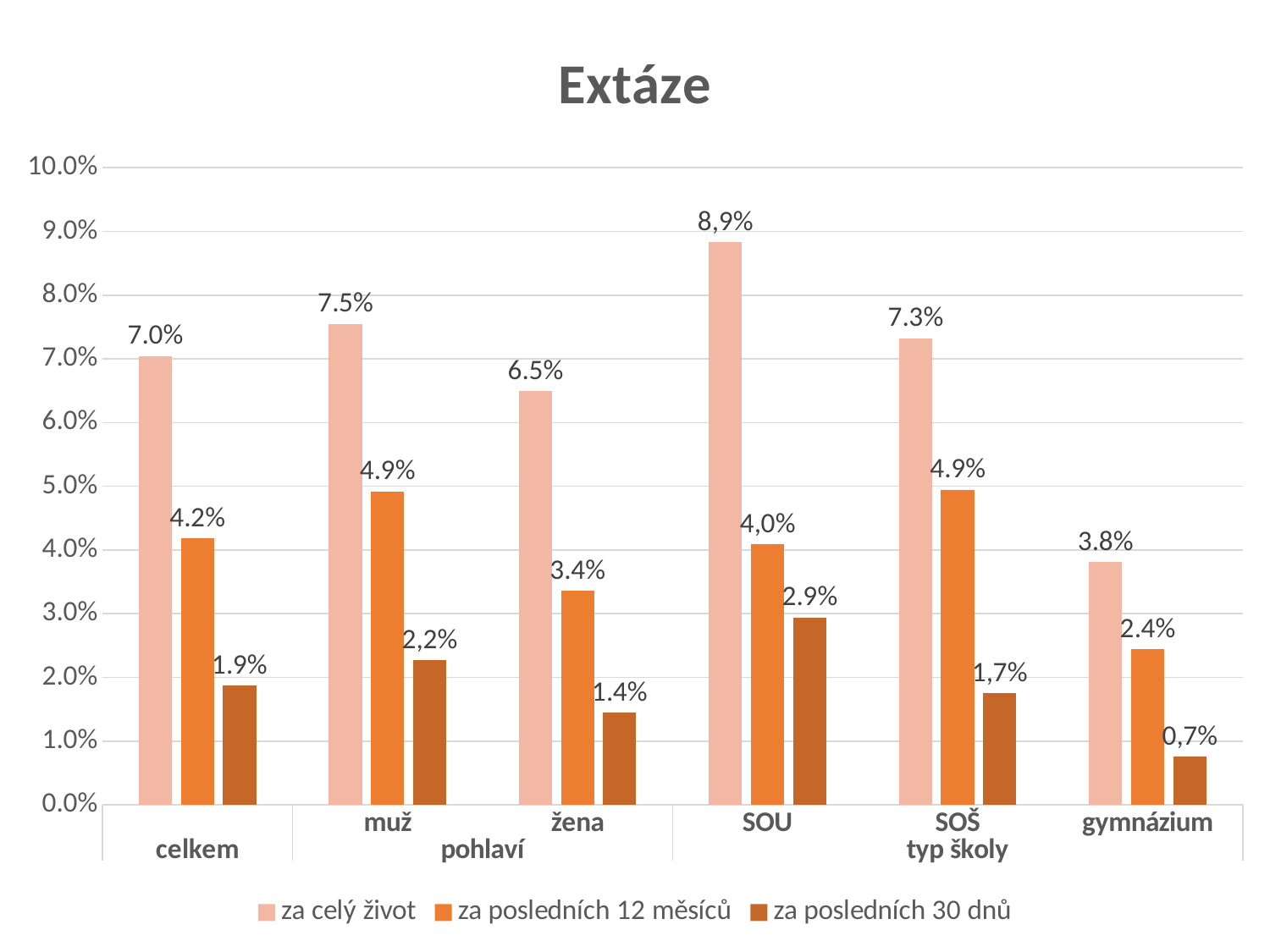

### Chart: Extáze

| Category | za celý život | za posledních 12 měsíců | za posledních 30 dnů |
|---|---|---|---|
|  | 0.07048058176992442 | 0.04182918177206127 | 0.018773619784681027 |
| muž | 0.07549621863870343 | 0.04920595454581584 | 0.022669310338946137 |
| žena | 0.06491549654920338 | 0.03363908052540035 | 0.014433408713443507 |
| SOU | 0.0883801263942221 | 0.04088151903677713 | 0.029434664573535448 |
| SOŠ | 0.07326180911996096 | 0.049467535457431294 | 0.017573678134831027 |
| gymnázium | 0.03808943476107572 | 0.024464144678021636 | 0.0075375965290929116 |